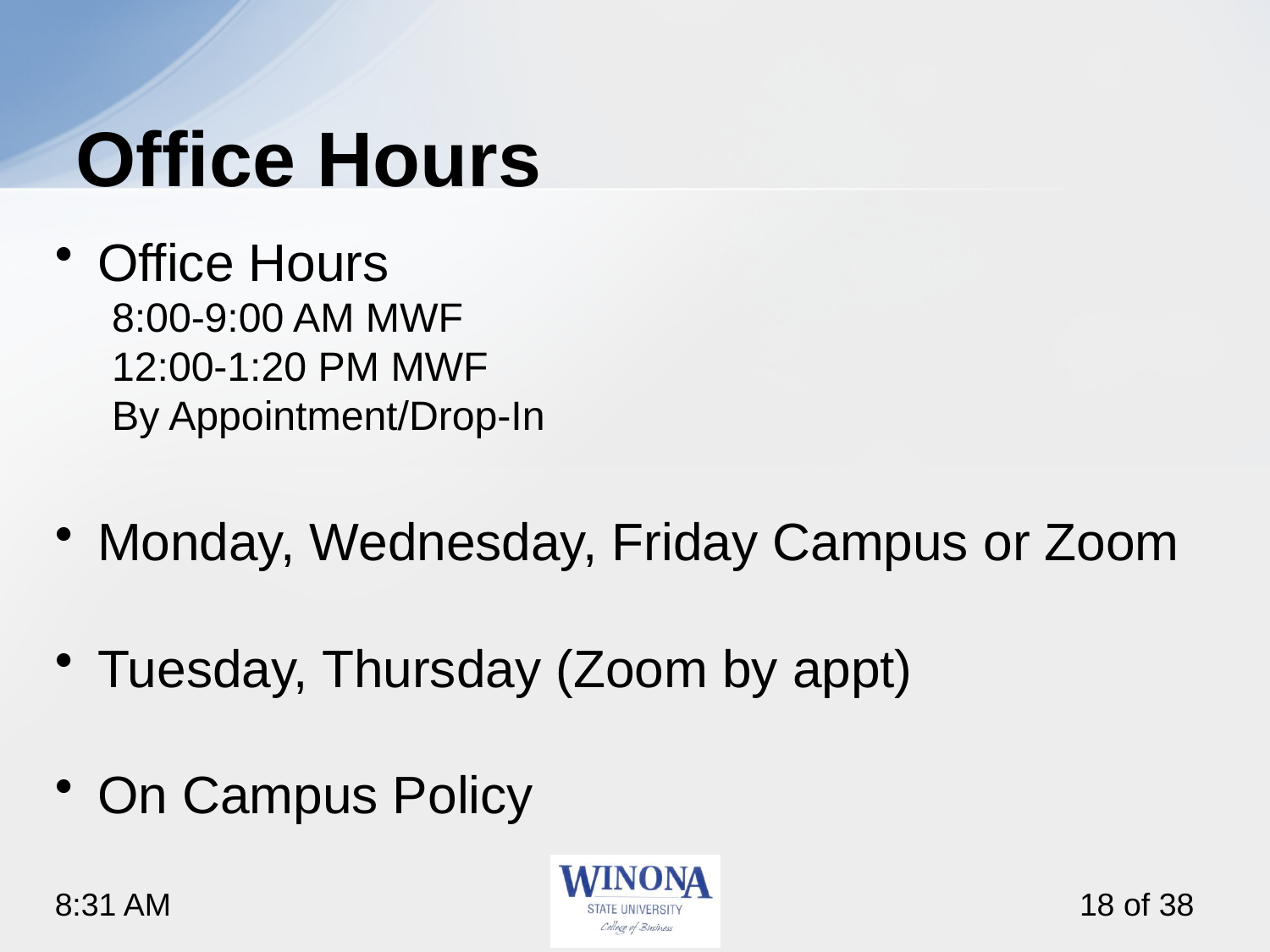

# Office Hours
Office Hours
8:00-9:00 AM MWF
12:00-1:20 PM MWF
By Appointment/Drop-In

Monday, Wednesday, Friday Campus or Zoom

Tuesday, Thursday (Zoom by appt)

On Campus Policy